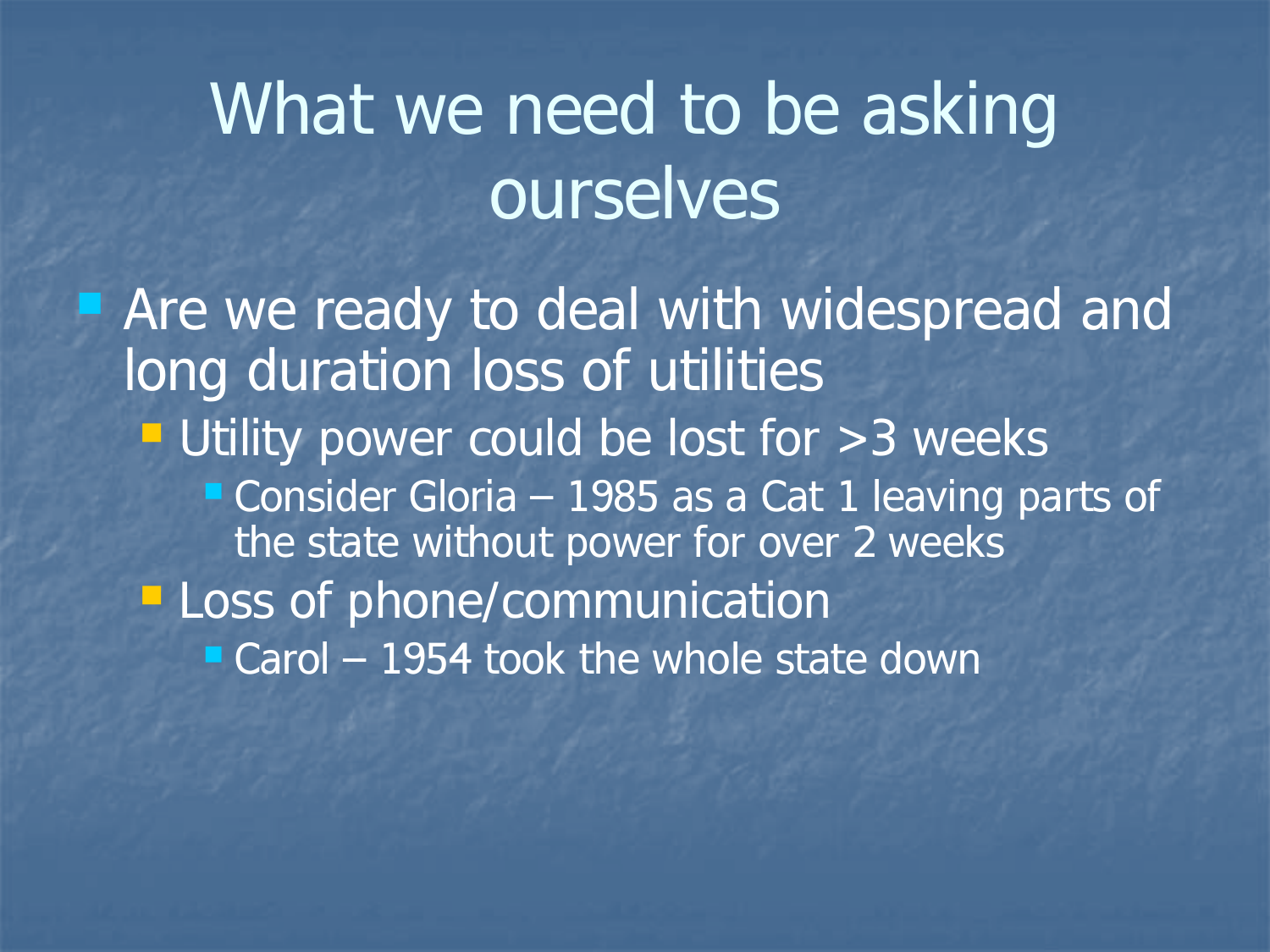

# What we need to be asking ourselves
Are we ready to deal with widespread and long duration loss of utilities
Utility power could be lost for >3 weeks
Consider Gloria – 1985 as a Cat 1 leaving parts of the state without power for over 2 weeks
Loss of phone/communication
Carol – 1954 took the whole state down